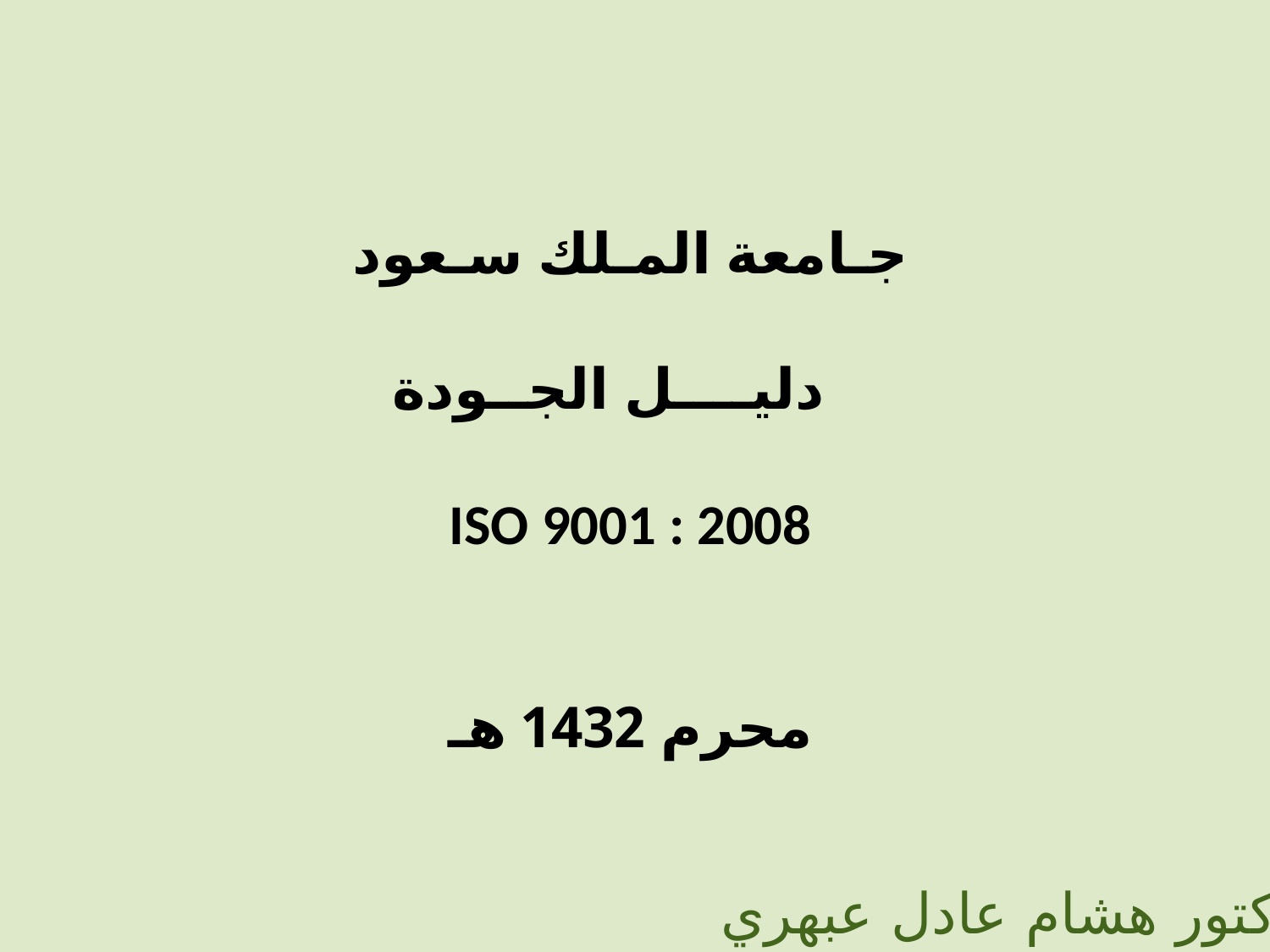

جـامعة المـلك سـعود

   دليــــل الجــودة

ISO 9001 : 2008

محرم 1432 هـ
الدكتور هشام عادل عبهري